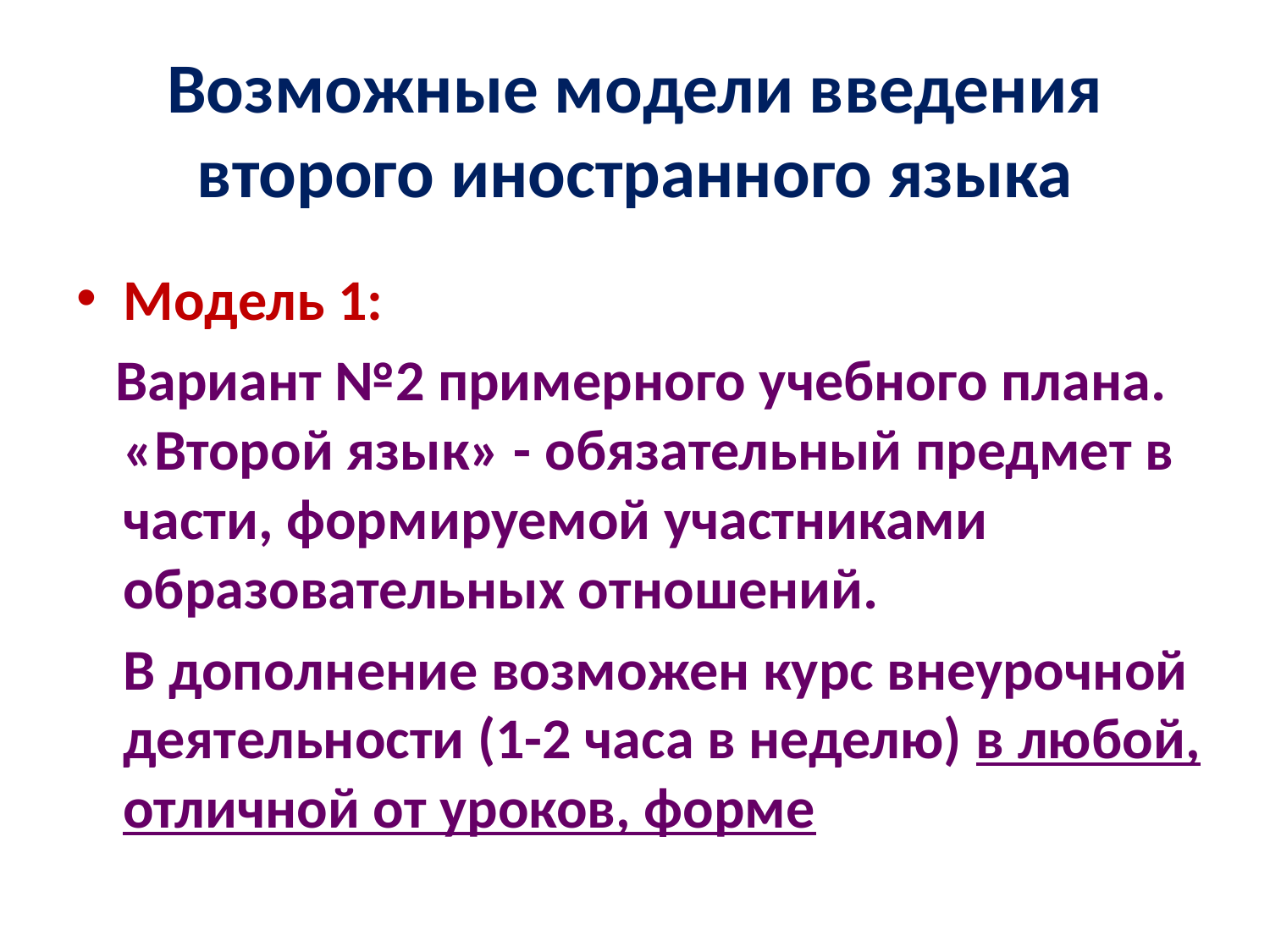

# Возможные модели введения второго иностранного языка
Модель 1:
   Вариант №2 примерного учебного плана. «Второй язык» - обязательный предмет в части, формируемой участниками образовательных отношений.
	В дополнение возможен курс внеурочной деятельности (1-2 часа в неделю) в любой, отличной от уроков, форме